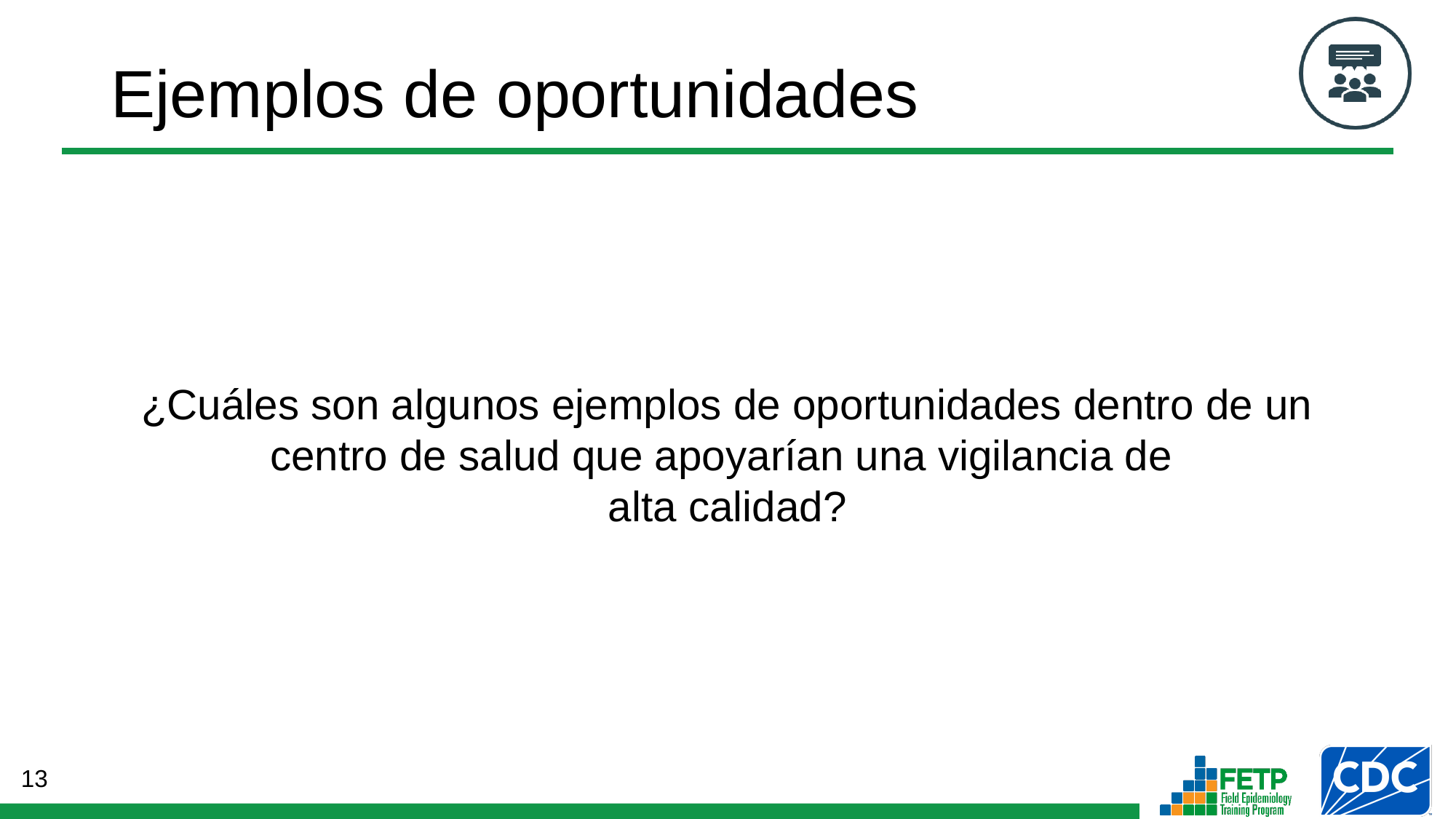

# Ejemplos de oportunidades
¿Cuáles son algunos ejemplos de oportunidades dentro de un centro de salud que apoyarían una vigilancia de
alta calidad?